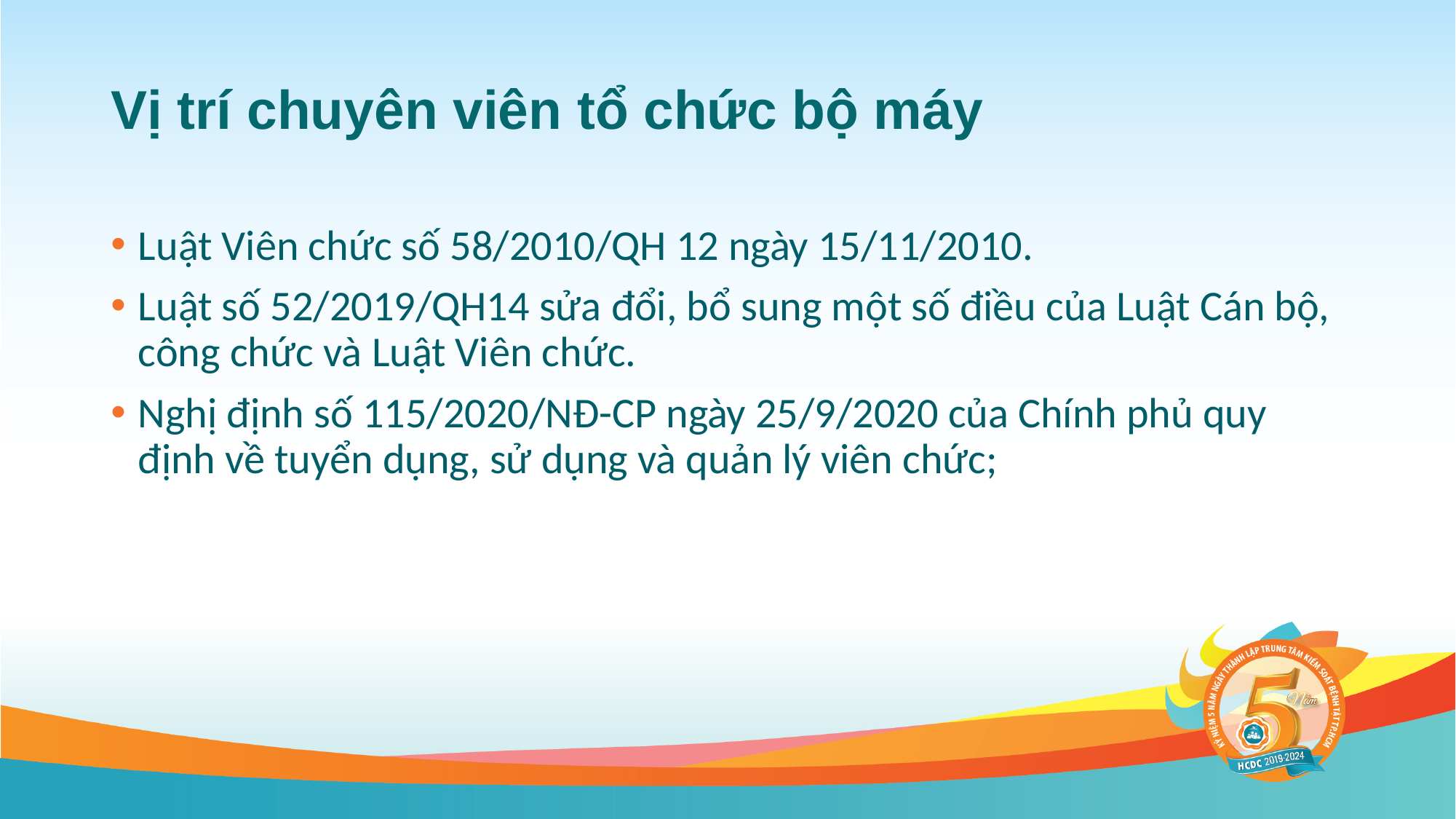

# Vị trí chuyên viên tổ chức bộ máy
Luật Viên chức số 58/2010/QH 12 ngày 15/11/2010.
Luật số 52/2019/QH14 sửa đổi, bổ sung một số điều của Luật Cán bộ, công chức và Luật Viên chức.
Nghị định số 115/2020/NĐ-CP ngày 25/9/2020 của Chính phủ quy định về tuyển dụng, sử dụng và quản lý viên chức;